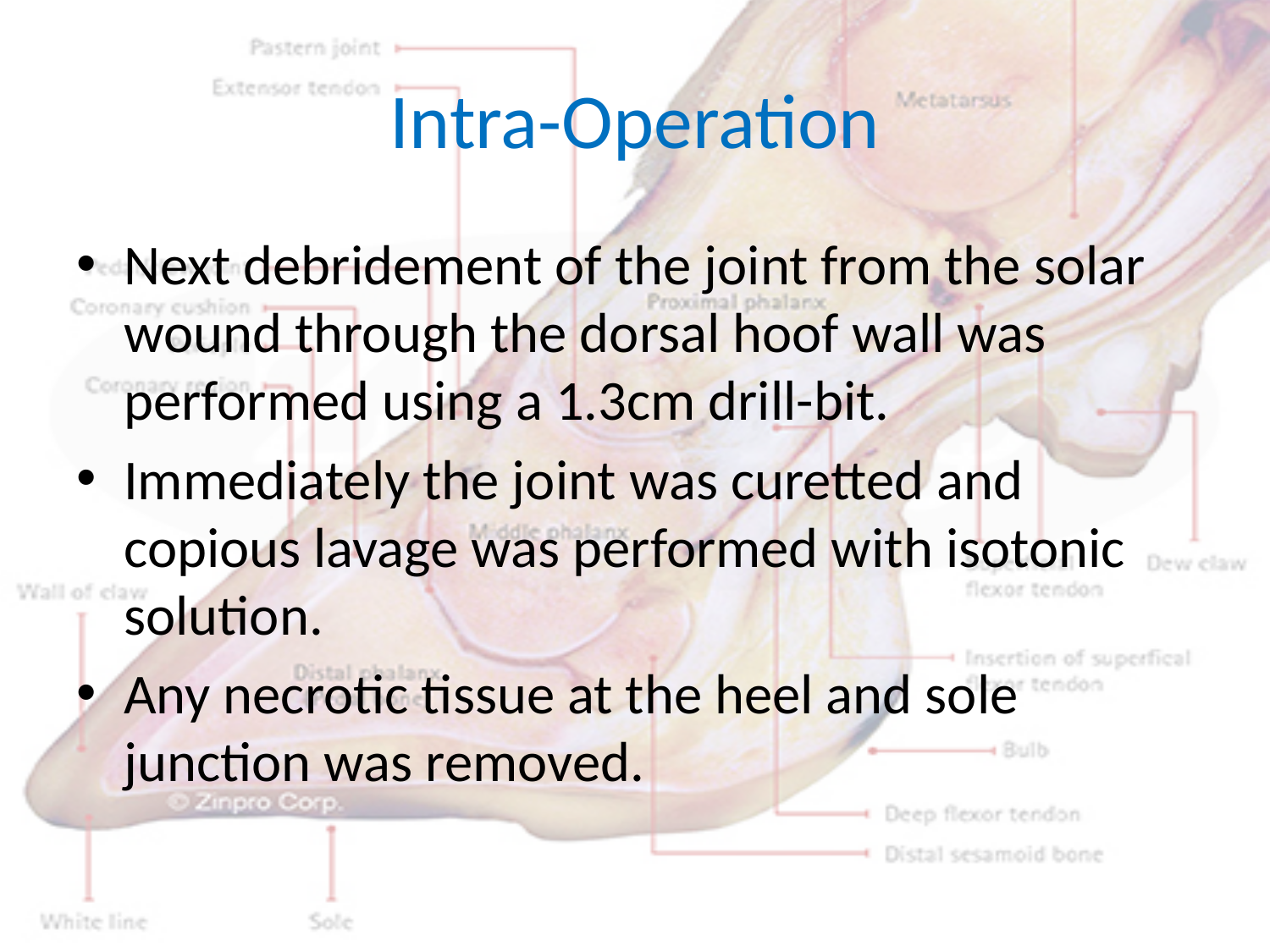

# Intra-Operation
Next debridement of the joint from the solar wound through the dorsal hoof wall was performed using a 1.3cm drill-bit.
Immediately the joint was curetted and copious lavage was performed with isotonic solution.
Any necrotic tissue at the heel and sole junction was removed.